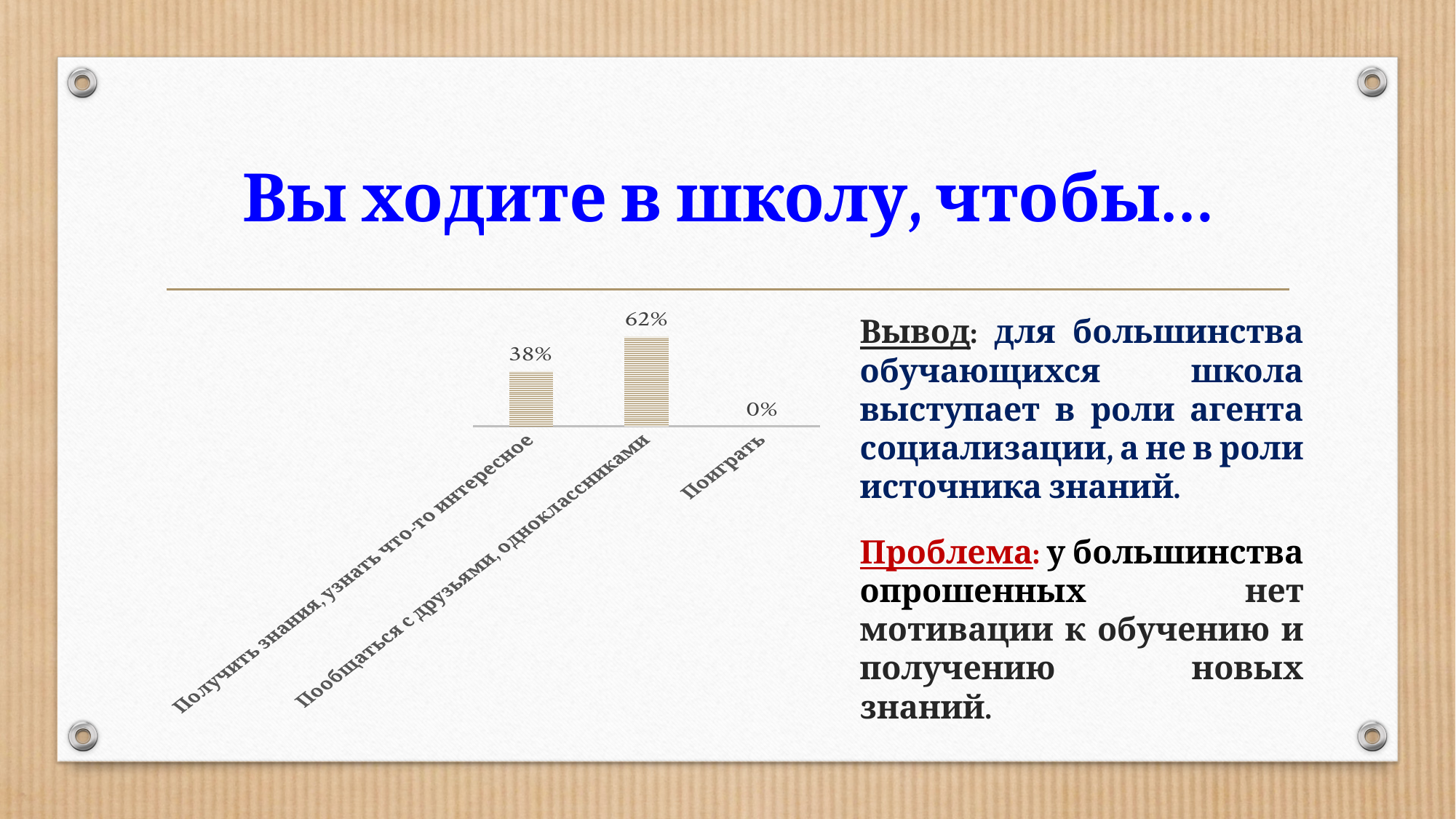

# Вы ходите в школу, чтобы…
Вывод: для большинства обучающихся школа выступает в роли агента социализации, а не в роли источника знаний.
Проблема: у большинства опрошенных нет мотивации к обучению и получению новых знаний.

### Chart

| Category | % опрошенных |
|---|---|
| Получить знания, узнать что-то интересное | 0.38000000000000017 |
| Пообщаться с друзьями, одноклассниками | 0.6200000000000003 |
| Поиграть | 0.0 |